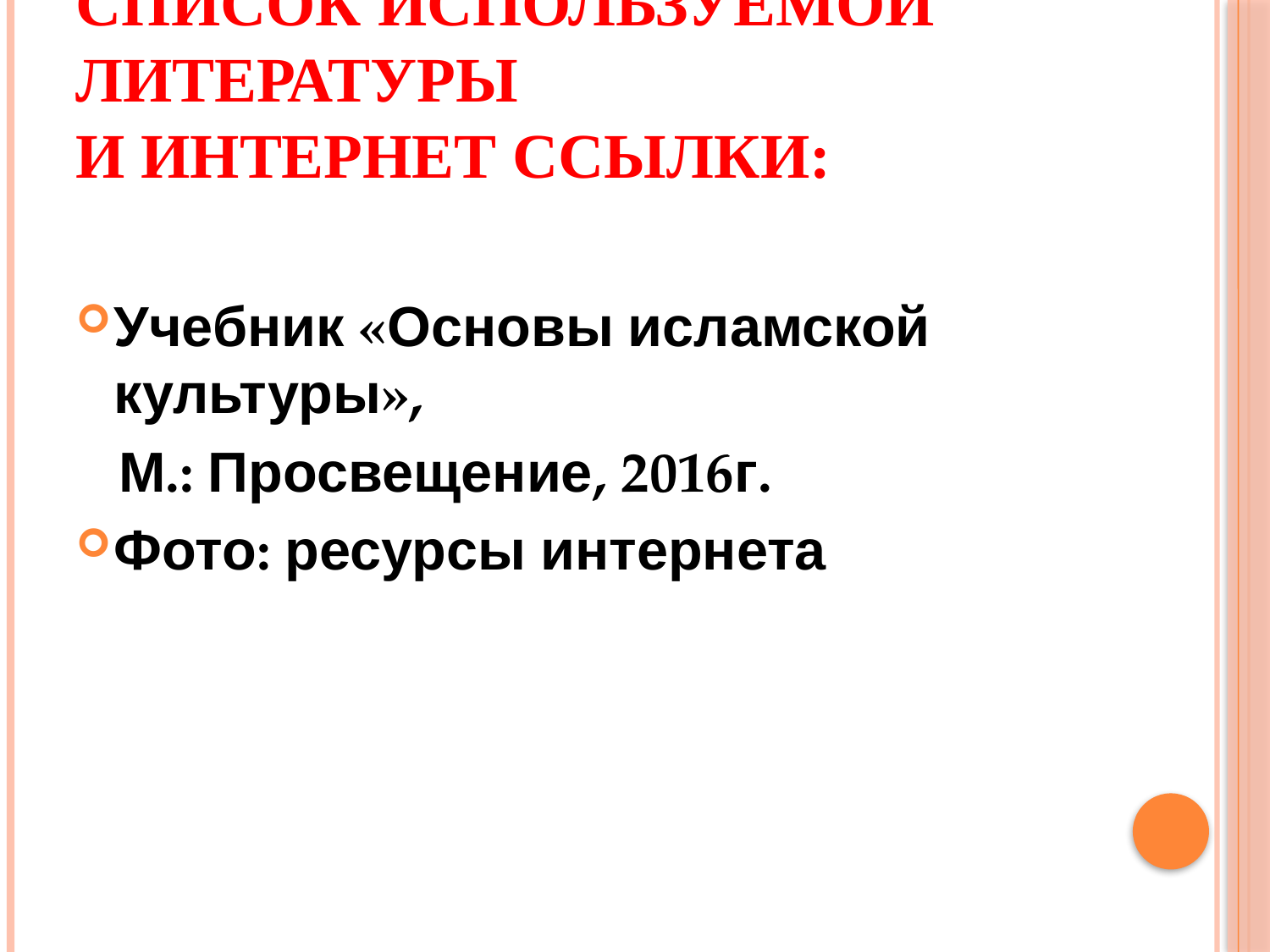

# Список используемой литературы и интернет ссылки:

Учебник «Основы исламской культуры»,
   М.: Просвещение, 2016г.
Фото: ресурсы интернета